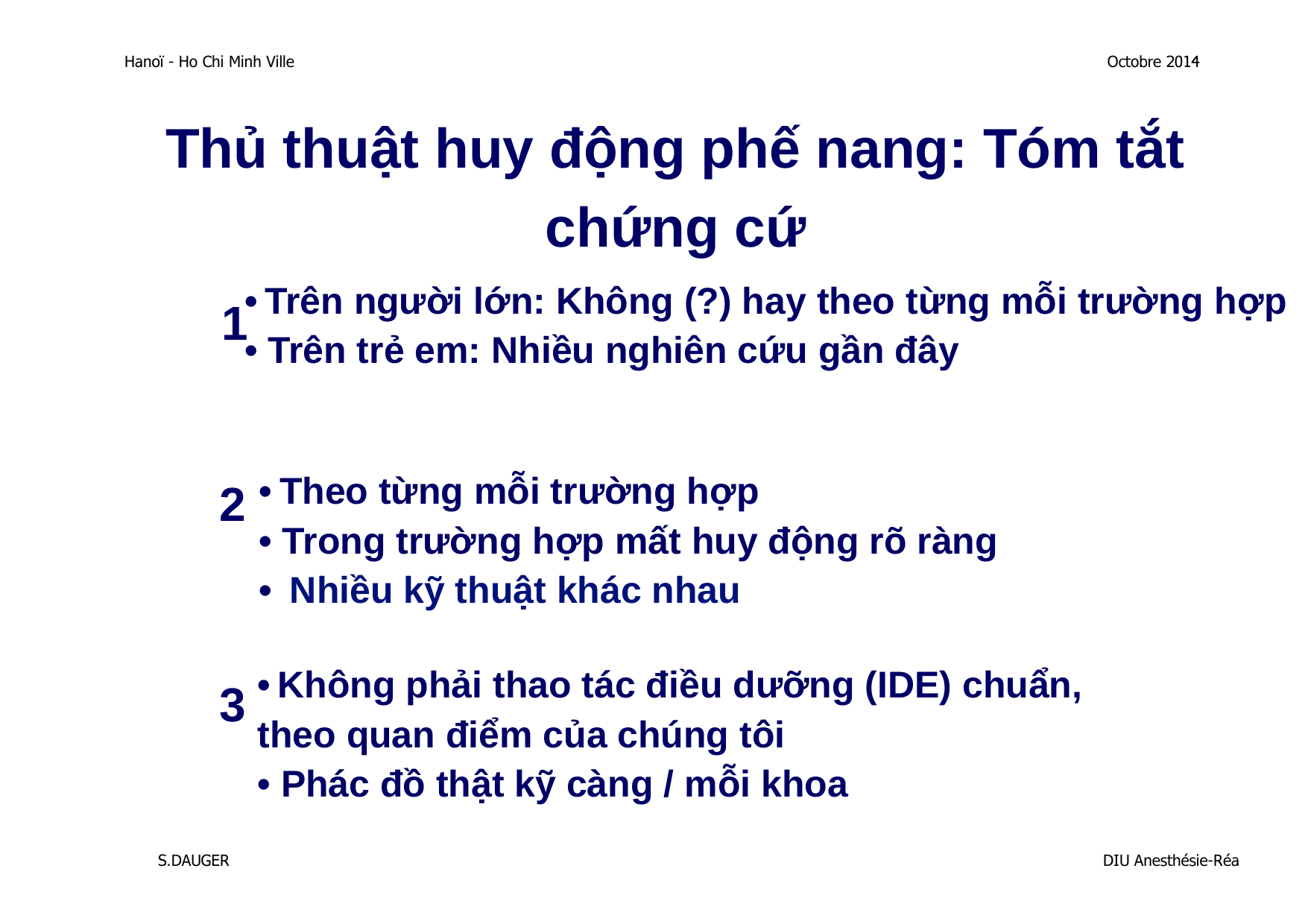

Hanoï - Ho Chi Minh Ville

Octobre 2014

Thủ thuật huy động phế nang: Tóm tắt chứng cứ
• Trên người lớn: Không (?) hay theo từng mỗi trường hợp
• Trên trẻ em: Nhiều nghiên cứu gần đây
1

• Theo từng mỗi trường hợp
• Trong trường hợp mất huy động rõ ràng
•  Nhiều kỹ thuật khác nhau
2

• Không phải thao tác điều dưỡng (IDE) chuẩn, theo quan điểm của chúng tôi
• Phác đồ thật kỹ càng / mỗi khoa
3

S.DAUGER

DIU Anesthésie-Réa